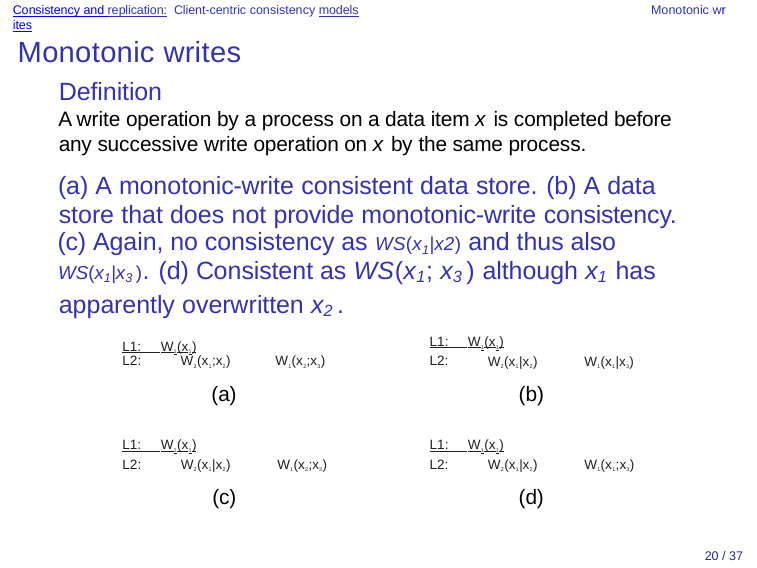

Consistency and replication:  Client-centric consistency models	Monotonic writes
# Monotonic writes
Definition
A write operation by a process on a data item x is completed before  any successive write operation on x by the same process.
(a) A monotonic-write consistent data store. (b) A data  store that does not provide monotonic-write consistency.
(c) Again, no consistency as WS(x1|x2) and thus also
WS(x1|x3 ). (d) Consistent as WS(x1; x3 ) although x1 has
apparently overwritten x2 .
L1:     W1(x1)
L1:     W1(x1)
W2(x1;x2)	W1(x2;x3)
(a)
W2(x1|x2)	W1(x1|x3)
(b)
L2:
L2:
L1:     W1(x1)
L1:     W1(x1)
W2(x1|x2)	W1(x2;x3)
(c)
W2(x1|x2)	W1(x1;x3)
(d)
L2:
L2:
20 / 37